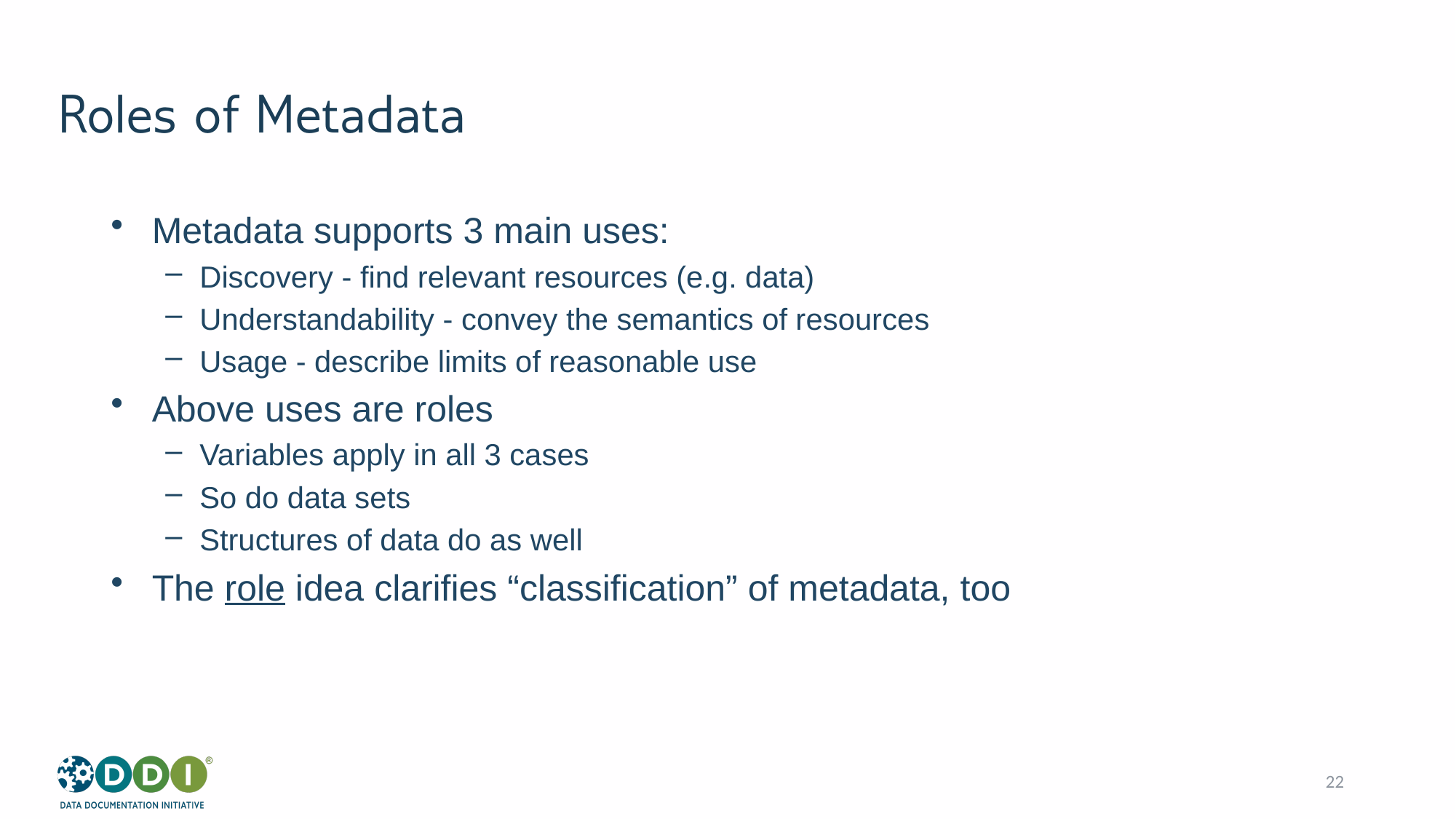

# Roles of Metadata
Metadata supports 3 main uses:
Discovery - find relevant resources (e.g. data)
Understandability - convey the semantics of resources
Usage - describe limits of reasonable use
Above uses are roles
Variables apply in all 3 cases
So do data sets
Structures of data do as well
The role idea clarifies “classification” of metadata, too

22